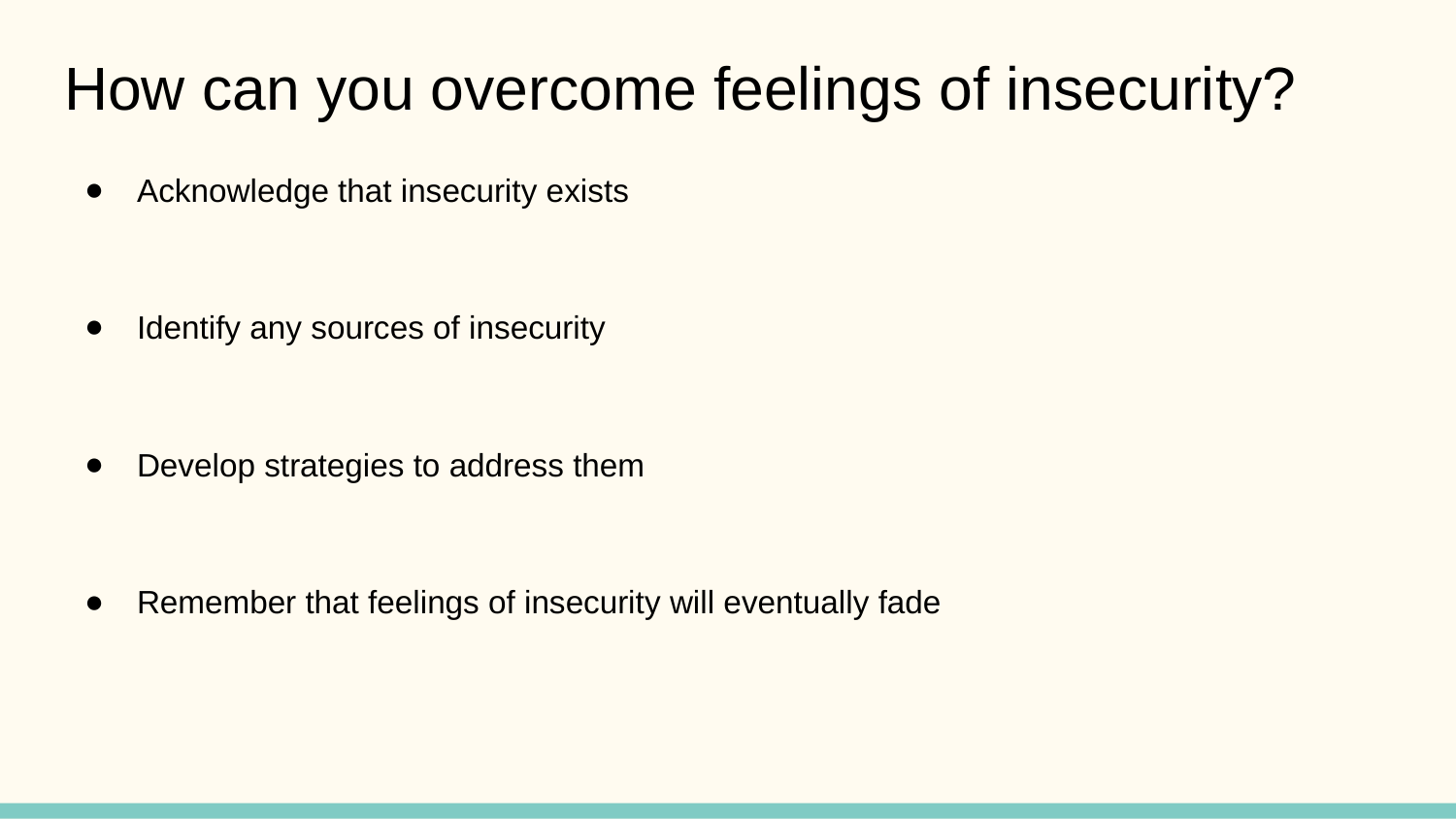

# How can you overcome feelings of insecurity?
Acknowledge that insecurity exists

Identify any sources of insecurity

Develop strategies to address them

Remember that feelings of insecurity will eventually fade